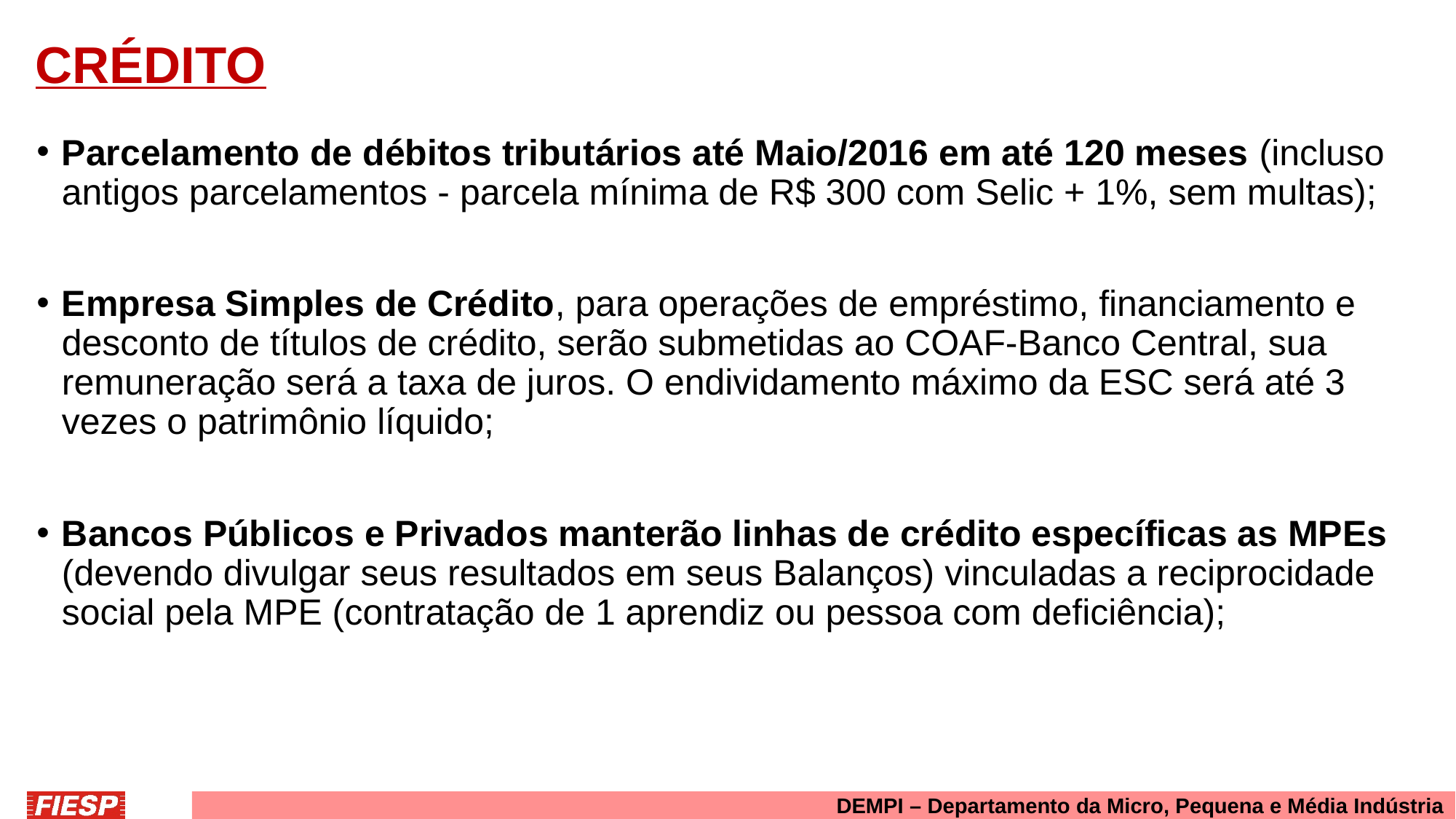

# CRÉDITO
Parcelamento de débitos tributários até Maio/2016 em até 120 meses (incluso antigos parcelamentos - parcela mínima de R$ 300 com Selic + 1%, sem multas);

Empresa Simples de Crédito, para operações de empréstimo, financiamento e desconto de títulos de crédito, serão submetidas ao COAF-Banco Central, sua remuneração será a taxa de juros. O endividamento máximo da ESC será até 3 vezes o patrimônio líquido;

Bancos Públicos e Privados manterão linhas de crédito específicas as MPEs (devendo divulgar seus resultados em seus Balanços) vinculadas a reciprocidade social pela MPE (contratação de 1 aprendiz ou pessoa com deficiência);
DEMPI – Departamento da Micro, Pequena e Média Indústria